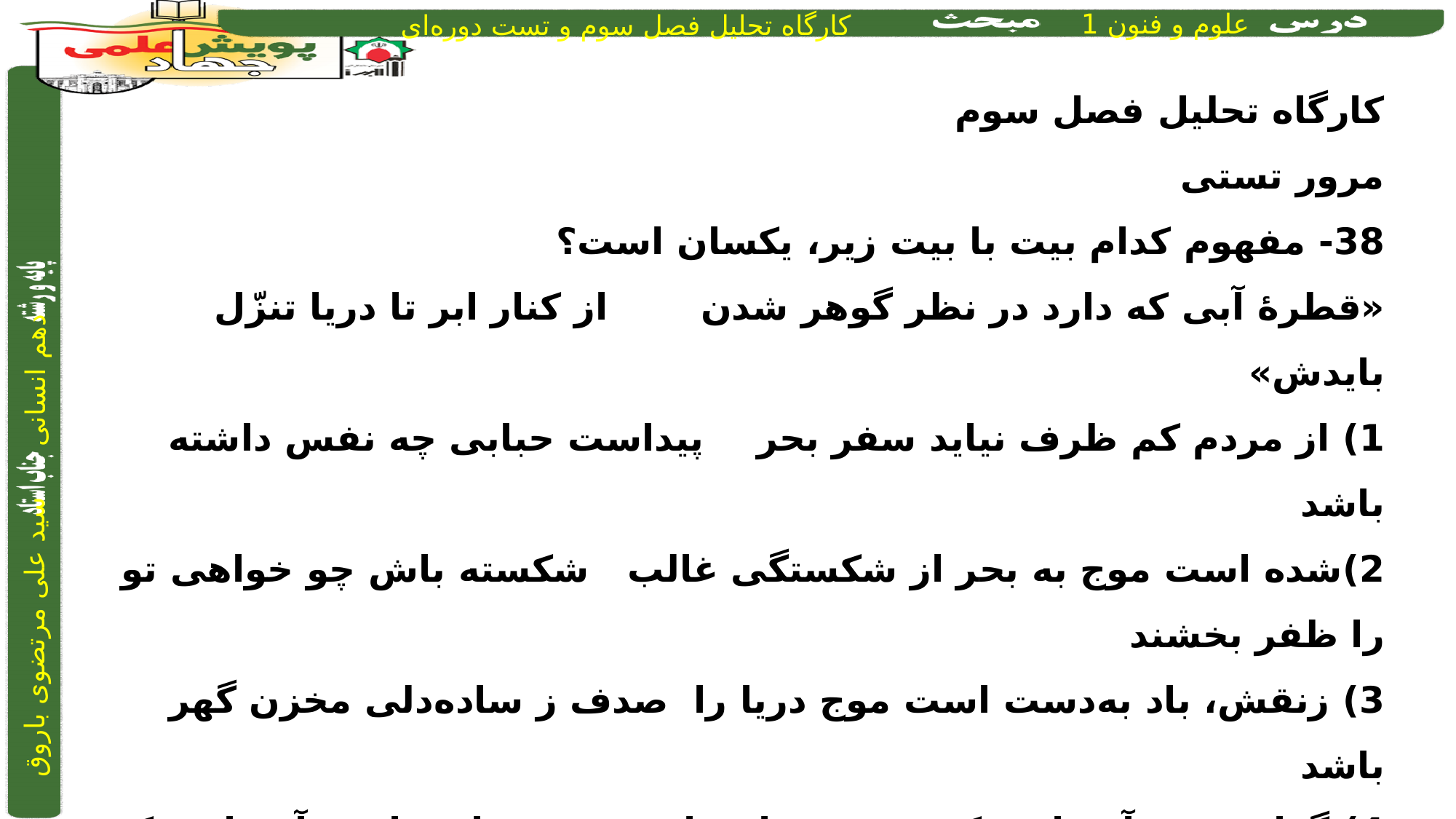

کارگاه تحلیل فصل سوم
مرور تستی
38- مفهوم کدام بیت با بیت زیر، یکسان است؟
	«قطرۀ آبی که دارد در نظر گوهر شدن	 	 از کنار ابر تا دریا تنزّل بایدش»
1)	 از مردم کم ظرف نیاید سفر بحر		  پیداست حبابی چه نفس داشته باشد
2)	شده است موج به بحر از شکستگی غالب 	  شکسته باش چو خواهی تو را ظفر بخشند
3)	 زنقش، باد به‌دست است موج دریا را	  صدف ز ساده‌دلی مخزن گهر باشد
4)	 گواه رهرو آن باشد که سردش یابی از دوزخ	  نشان عاشق آن باشد که خشکش بینی از دریا